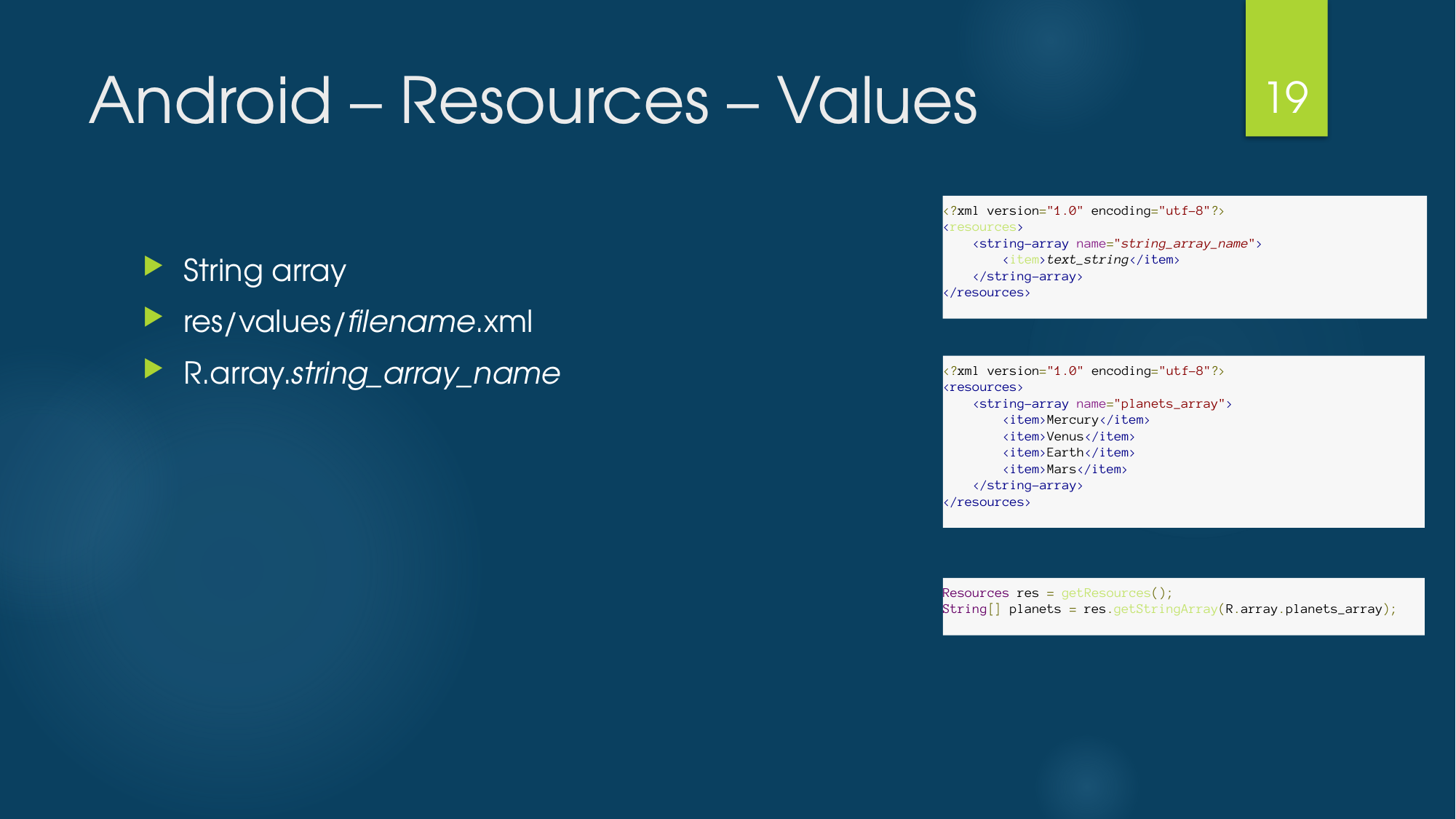

19
# Android – Resources – Values
<?xml version="1.0" encoding="utf-8"?>
<resources>
    <string-array name="string_array_name">
        <item>text_string</item>
    </string-array>
</resources>
String array
res/values/filename.xml
R.array.string_array_name

<?xml version="1.0" encoding="utf-8"?>
<resources>
    <string-array name="planets_array">
        <item>Mercury</item>
        <item>Venus</item>
        <item>Earth</item>
        <item>Mars</item>
    </string-array>
</resources>
Resources res = getResources();
String[] planets = res.getStringArray(R.array.planets_array);